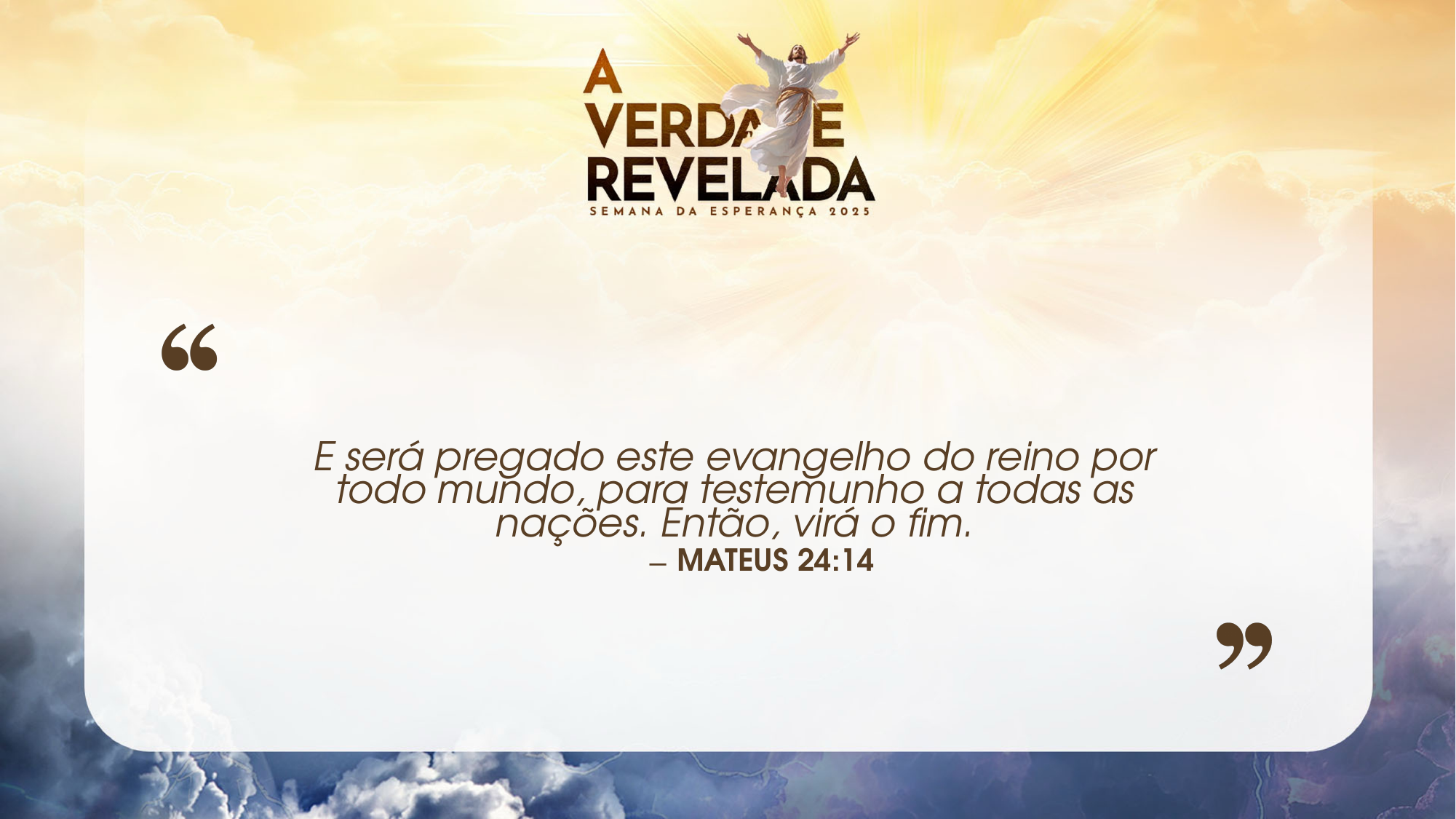

E será pregado este evangelho do reino por todo mundo, para testemunho a todas as nações. Então, virá o fim.
MATEUS 24:14